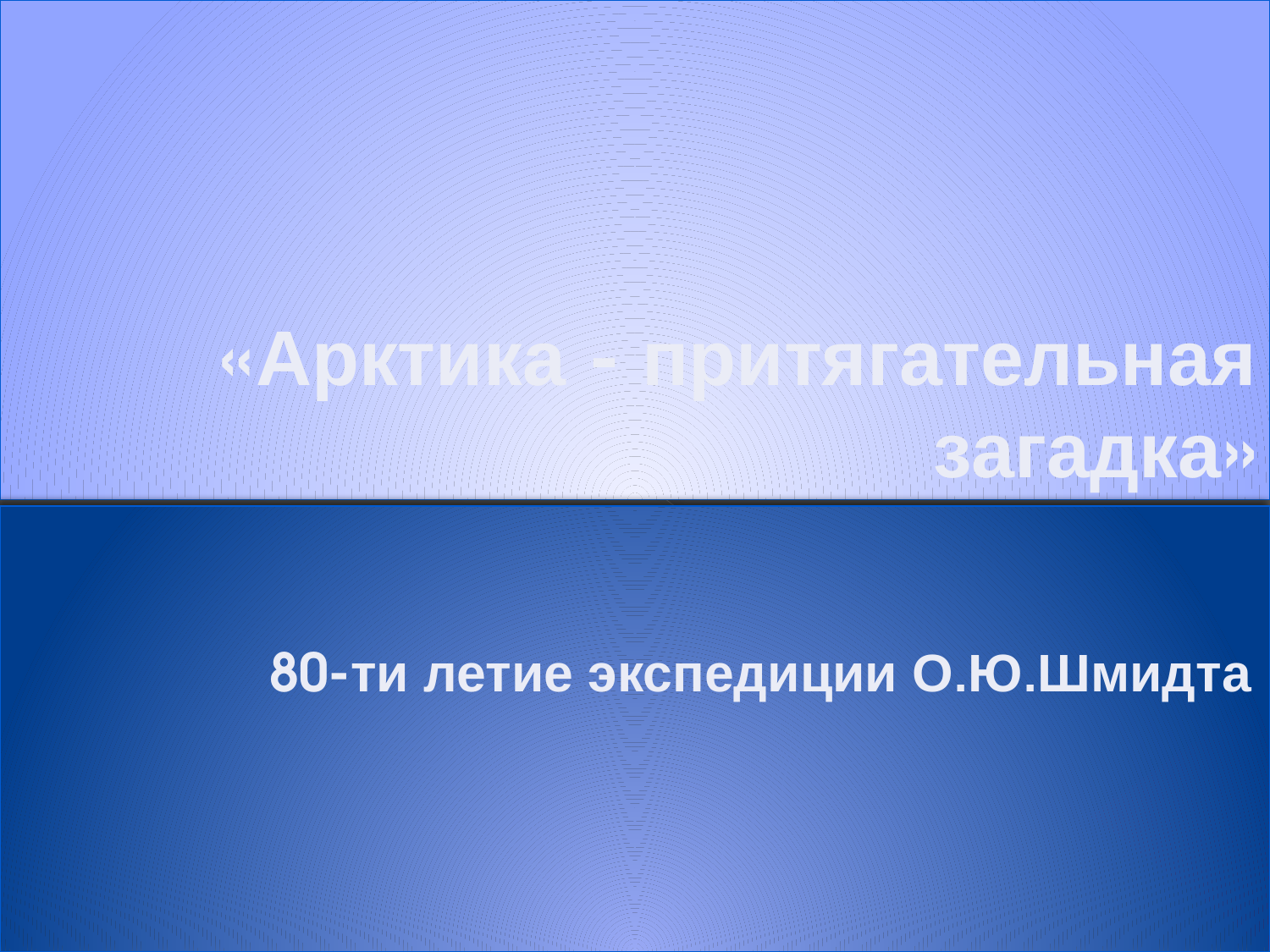

# «Арктика - притягательная загадка»

    80-ти летие экспедиции О.Ю.Шмидта